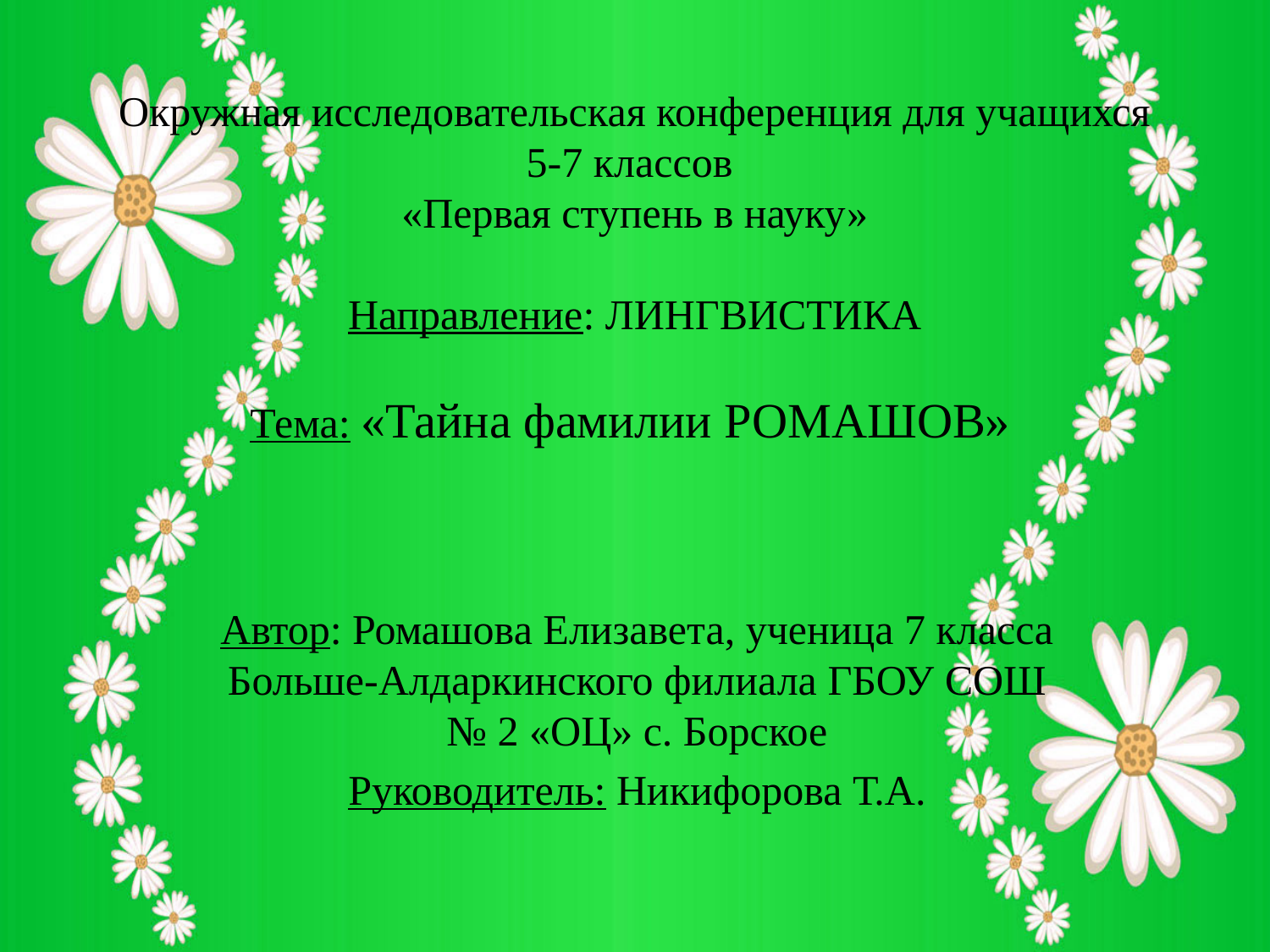

# Окружная исследовательская конференция для учащихся 5-7 классов «Первая ступень в науку» Направление: ЛИНГВИСТИКА Тема: «Тайна фамилии РОМАШОВ»
Автор: Ромашова Елизавета, ученица 7 класса Больше-Алдаркинского филиала ГБОУ СОШ № 2 «ОЦ» с. Борское
Руководитель: Никифорова Т.А.